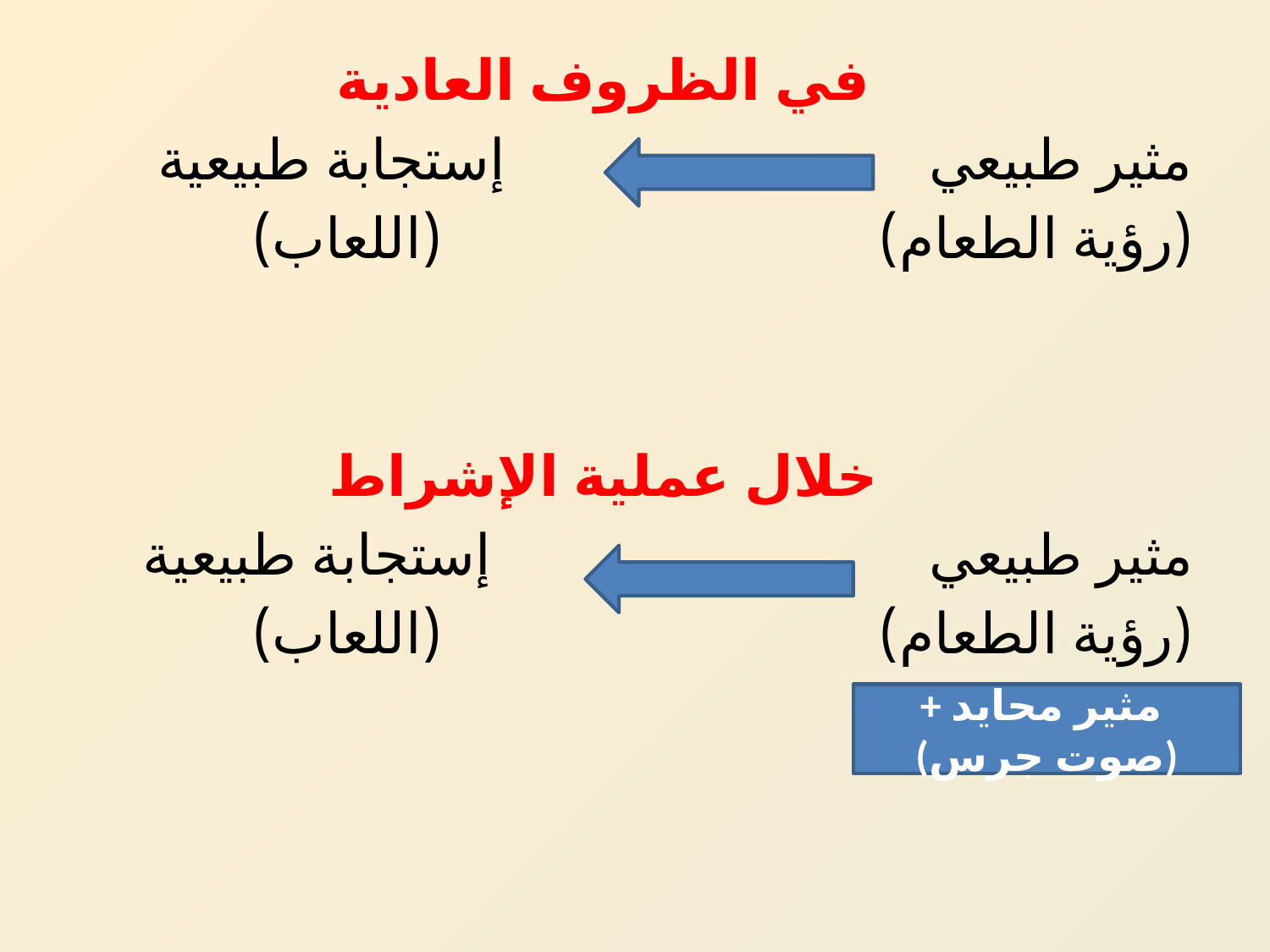

في الظروف العادية
مثير طبيعي                             إستجابة طبيعية
(رؤية الطعام)                              (اللعاب)

خلال عملية الإشراط
مثير طبيعي                              إستجابة طبيعية
(رؤية الطعام)                              (اللعاب)

+ مثير محايد
(صوت جرس)